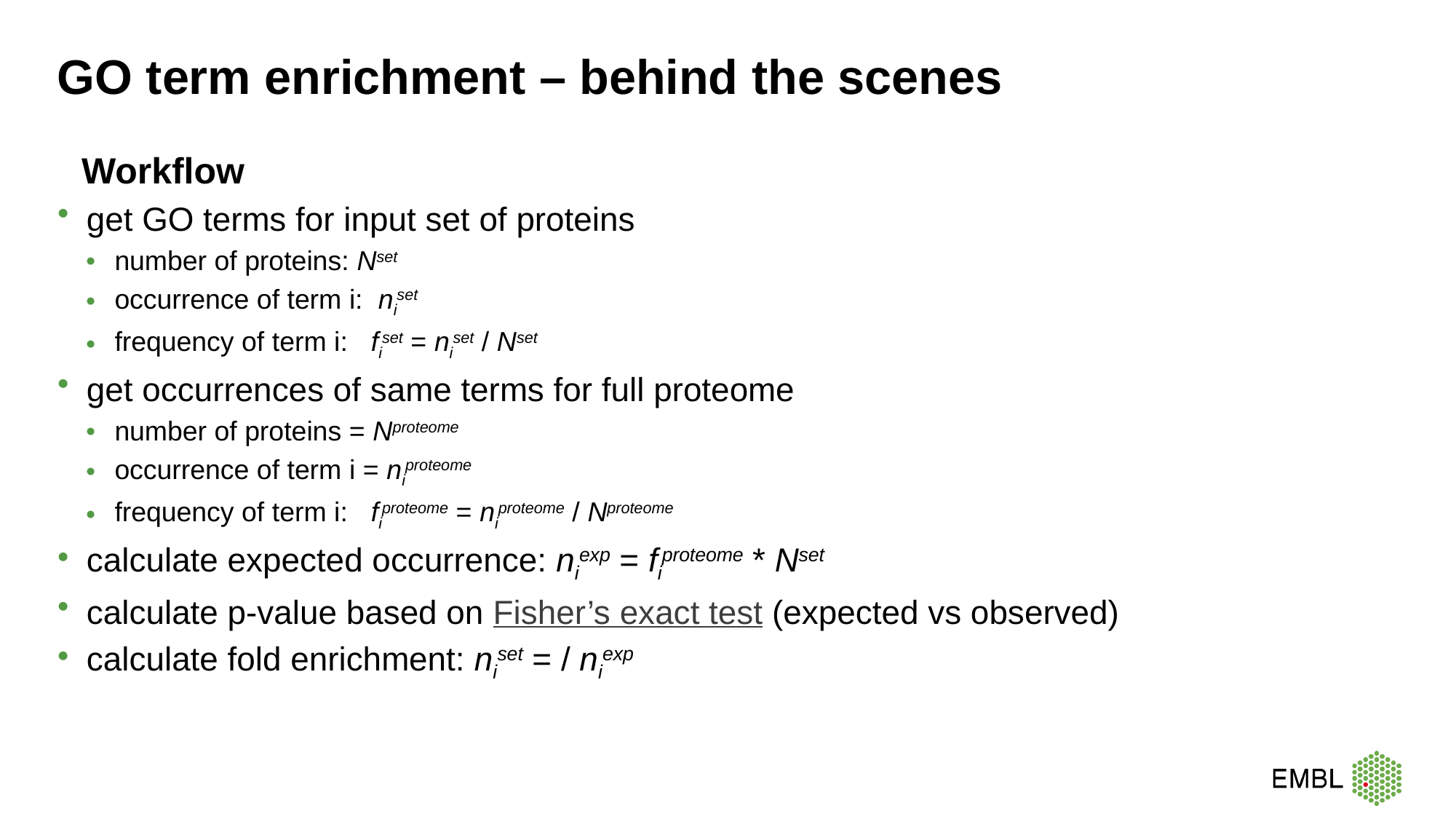

# GO term enrichment – behind the scenes
Workflow
get GO terms for input set of proteins
number of proteins: Nset
occurrence of term i:  niset
frequency of term i:   fiset = niset / Nset
get occurrences of same terms for full proteome
number of proteins = Nproteome
occurrence of term i = niproteome
frequency of term i:   fiproteome = niproteome / Nproteome
calculate expected occurrence: niexp = fiproteome * Nset
calculate p-value based on Fisher’s exact test (expected vs observed)
calculate fold enrichment: niset = / niexp